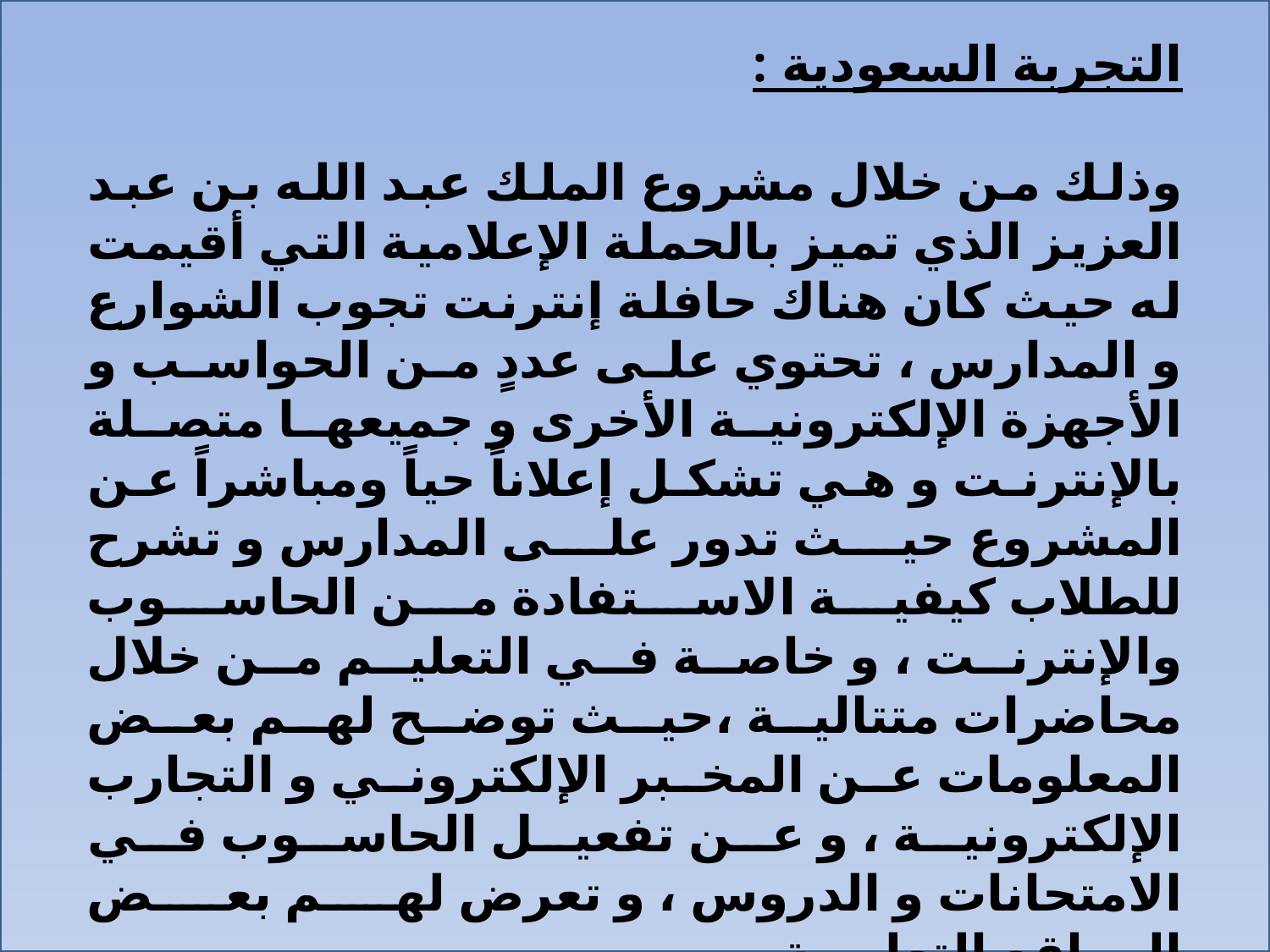

التجربة السعودية :

وذلك من خلال مشروع الملك عبد الله بن عبد العزيز الذي تميز بالحملة الإعلامية التي أقيمت له حيث كان هناك حافلة إنترنت تجوب الشوارع و المدارس ، تحتوي على عددٍ من الحواسب و الأجهزة الإلكترونية الأخرى و جميعها متصلة بالإنترنت و هي تشكل إعلاناً حياً ومباشراً عن المشروع حيث تدور على المدارس و تشرح للطلاب كيفية الاستفادة من الحاسوب والإنترنت ، و خاصة في التعليم من خلال محاضرات متتالية ،حيث توضح لهم بعض المعلومات عن المخبر الإلكتروني و التجارب الإلكترونية ، و عن تفعيل الحاسوب في الامتحانات و الدروس ، و تعرض لهم بعض المواقع التعليمية .

و يعمل هذا المشروع على توظيف تقنيات الحاسب و الاتصالات في العملية التعليمية مع الاستخدام الإيجابي لها .